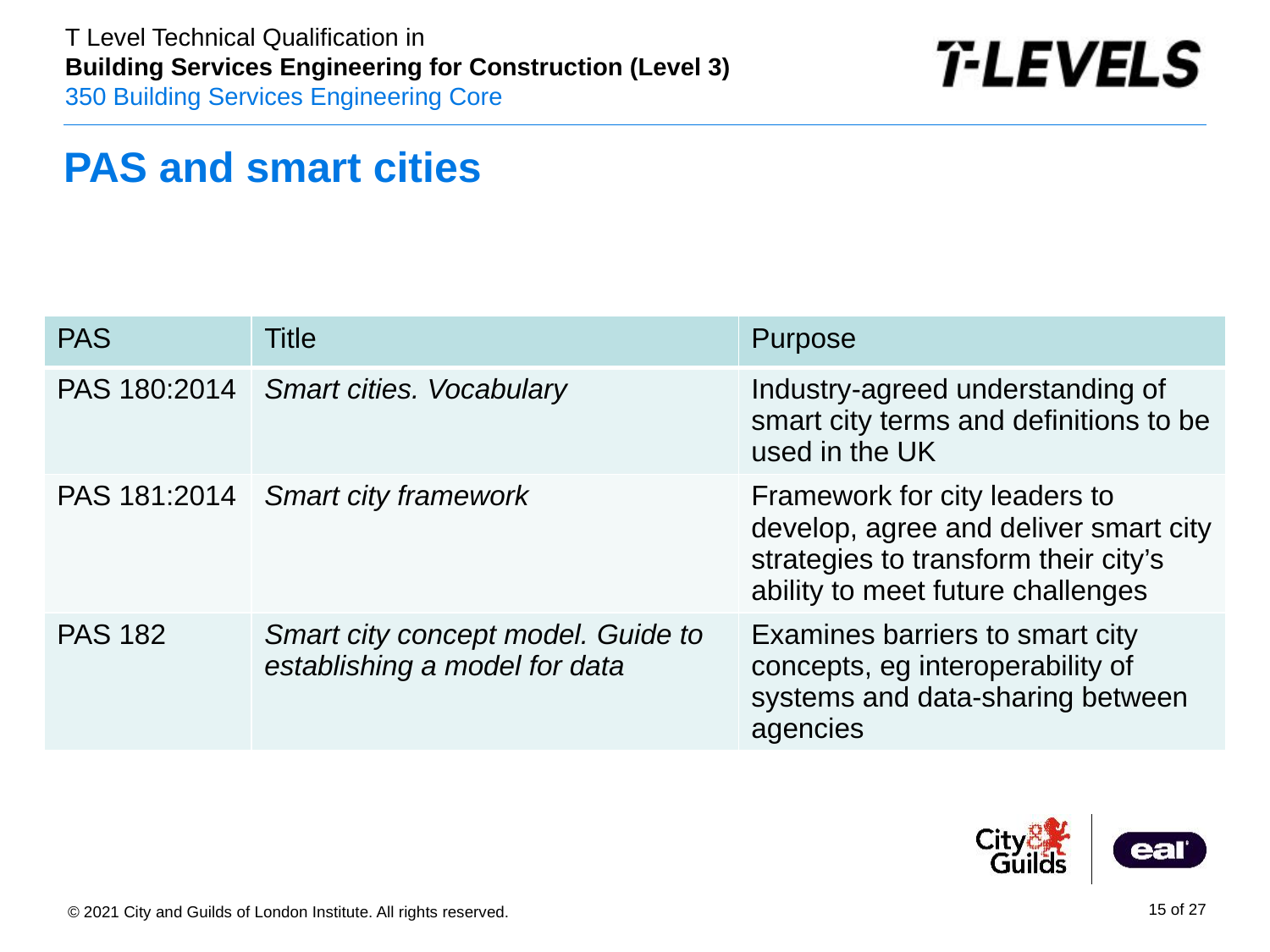

# PAS and smart cities
| PAS | Title | Purpose |
| --- | --- | --- |
| PAS 180:2014 | Smart cities. Vocabulary | Industry-agreed understanding of smart city terms and definitions to be used in the UK |
| PAS 181:2014 | Smart city framework | Framework for city leaders to develop, agree and deliver smart city strategies to transform their city’s ability to meet future challenges |
| PAS 182 | Smart city concept model. Guide to establishing a model for data | Examines barriers to smart city concepts, eg interoperability of systems and data-sharing between agencies |